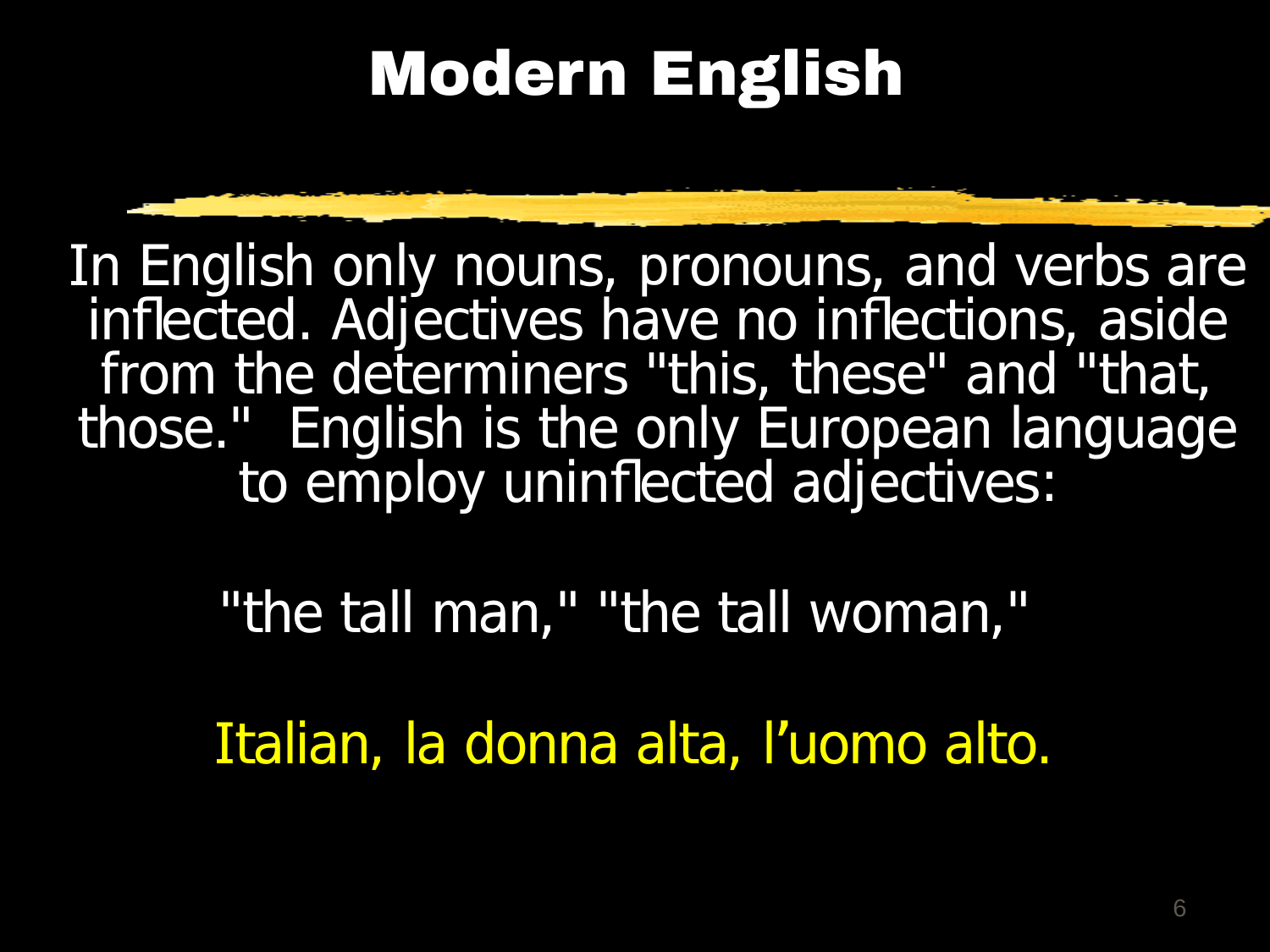

# Modern English
	In English only nouns, pronouns, and verbs are inflected. Adjectives have no inflections, aside from the determiners "this, these" and "that, those."  English is the only European language to employ uninflected adjectives:

"the tall man," "the tall woman,"
Spanish: el hombre alto and la mujer alta;
Italian, la donna alta, l’uomo alto.
6